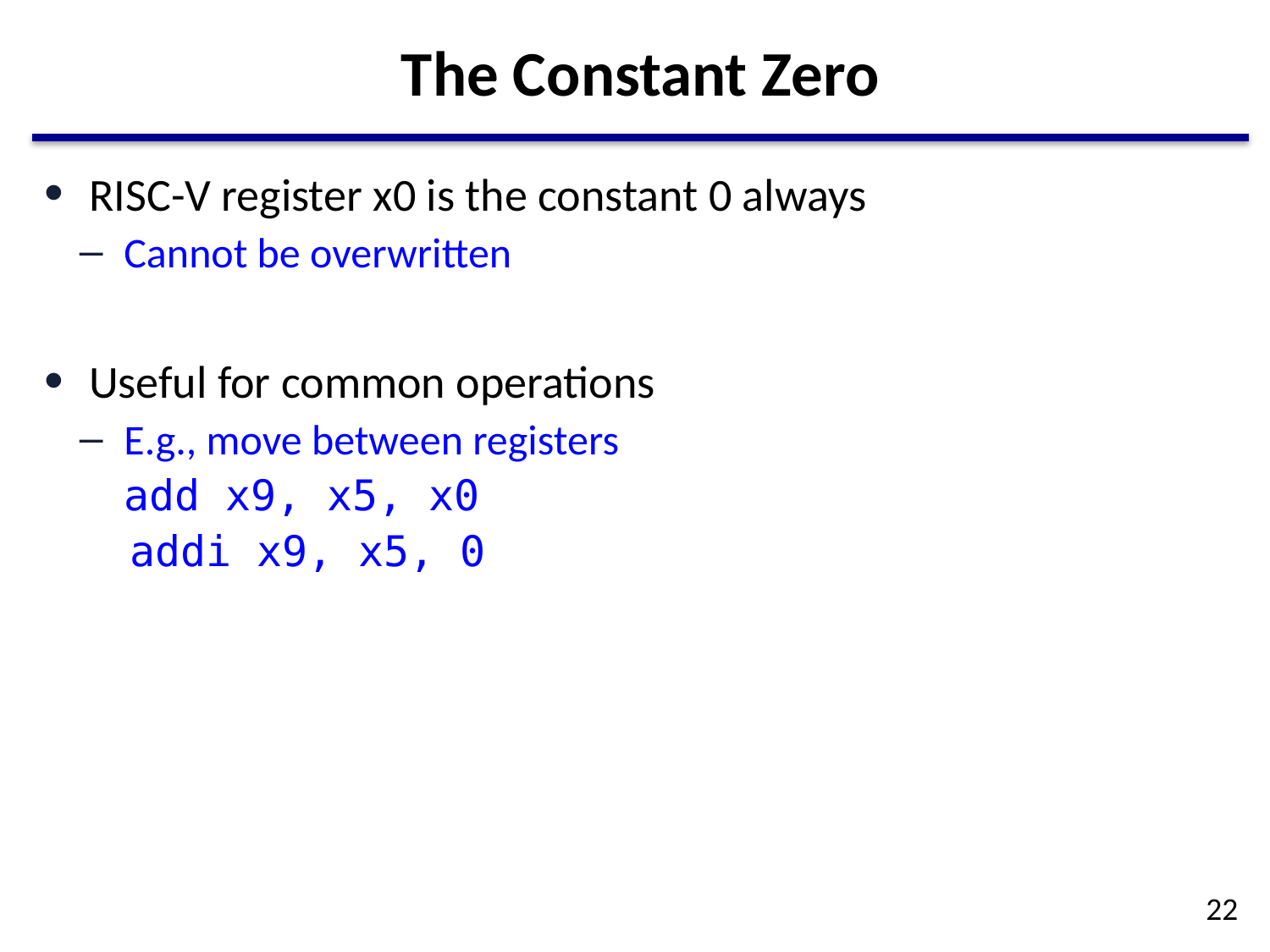

# The Constant Zero
RISC-V register x0 is the constant 0 always
Cannot be overwritten

Useful for common operations
E.g., move between registers
	add x9, x5, x0
  addi x9, x5, 0
22